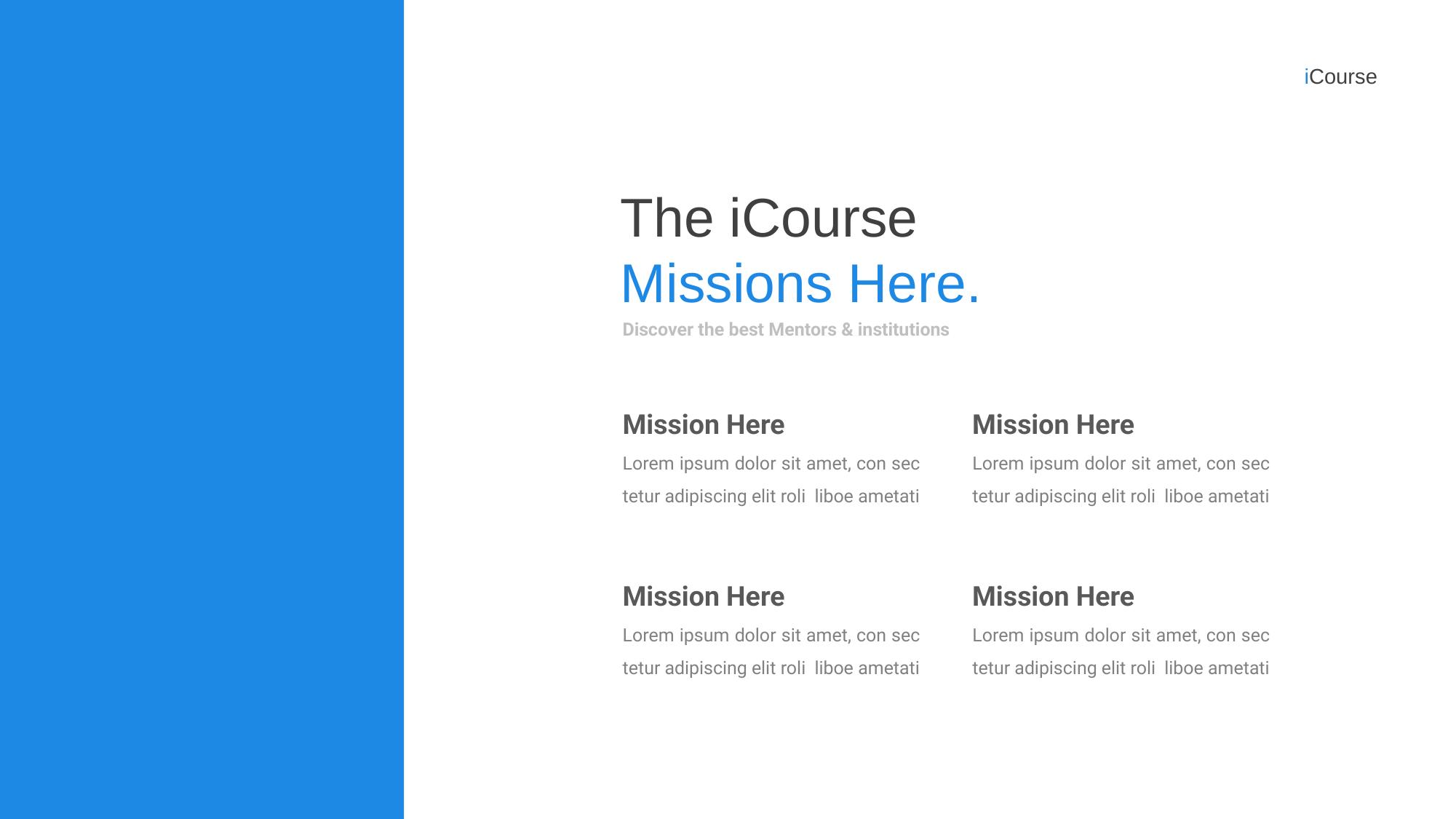

iCourse

The iCourse Missions Here.
Discover the best Mentors & institutions
Mission Here
Mission Here
Lorem ipsum dolor sit amet, con sec tetur adipiscing elit roli  liboe ametati
Lorem ipsum dolor sit amet, con sec tetur adipiscing elit roli  liboe ametati
Mission Here
Mission Here
Lorem ipsum dolor sit amet, con sec tetur adipiscing elit roli  liboe ametati
Lorem ipsum dolor sit amet, con sec tetur adipiscing elit roli  liboe ametati